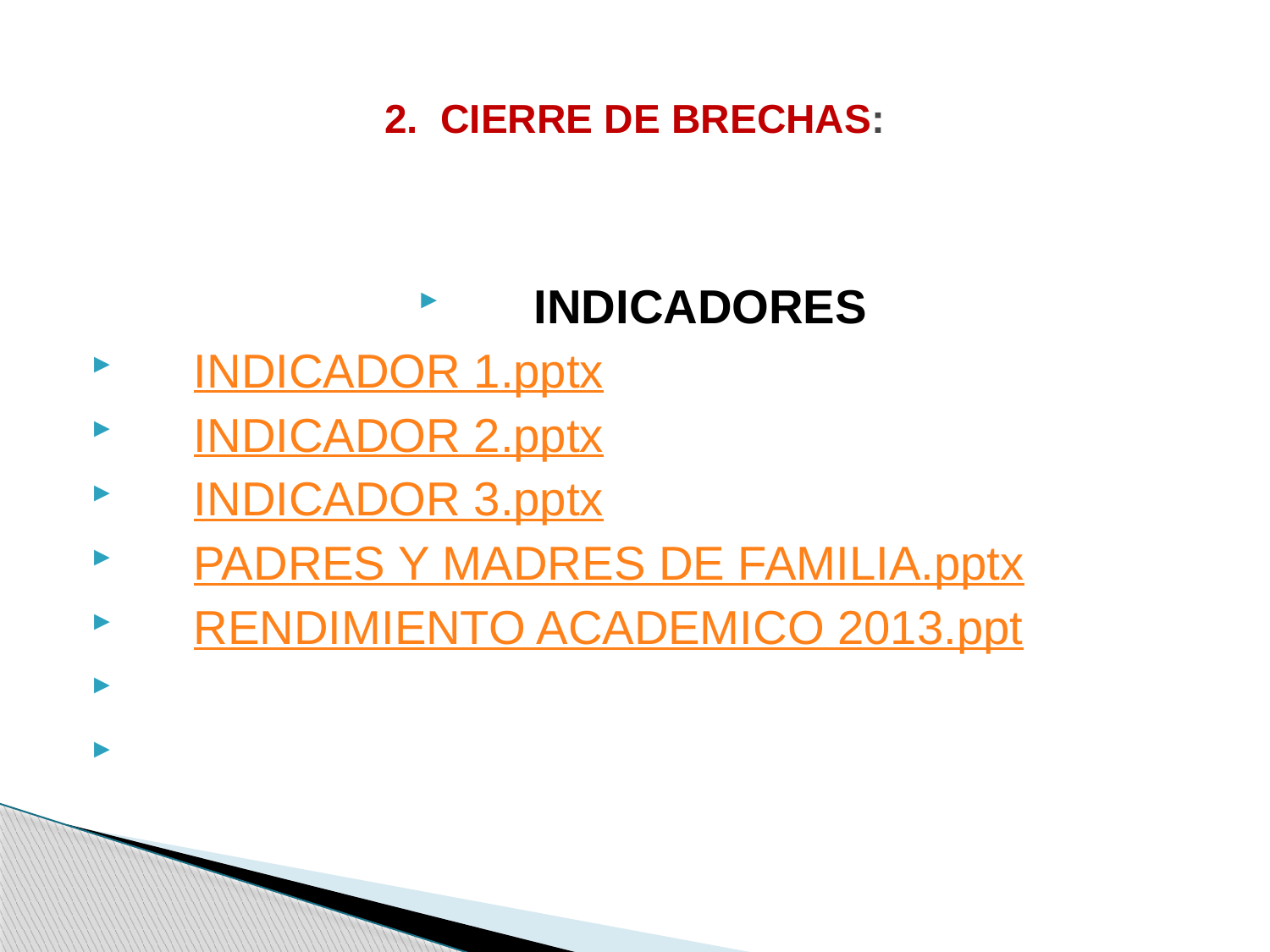

# 2.  CIERRE DE BRECHAS:

      INDICADORES
     INDICADOR 1.pptx
     INDICADOR 2.pptx
     INDICADOR 3.pptx
     PADRES Y MADRES DE FAMILIA.pptx
     RENDIMIENTO ACADEMICO 2013.ppt